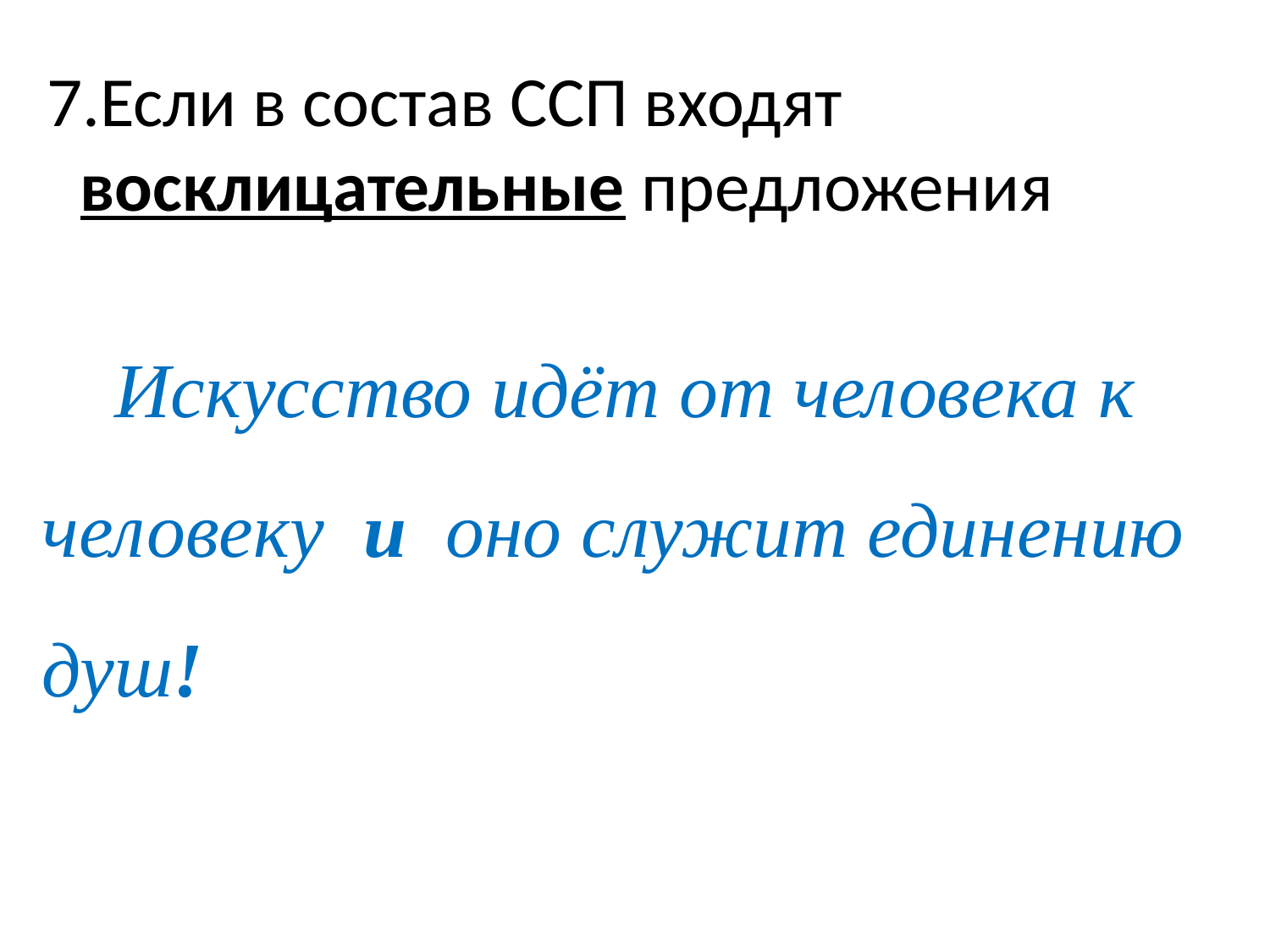

7.Если в состав ССП входят восклицательные предложения

         Искусство идёт от человека к человеку  и  оно служит единению душ!